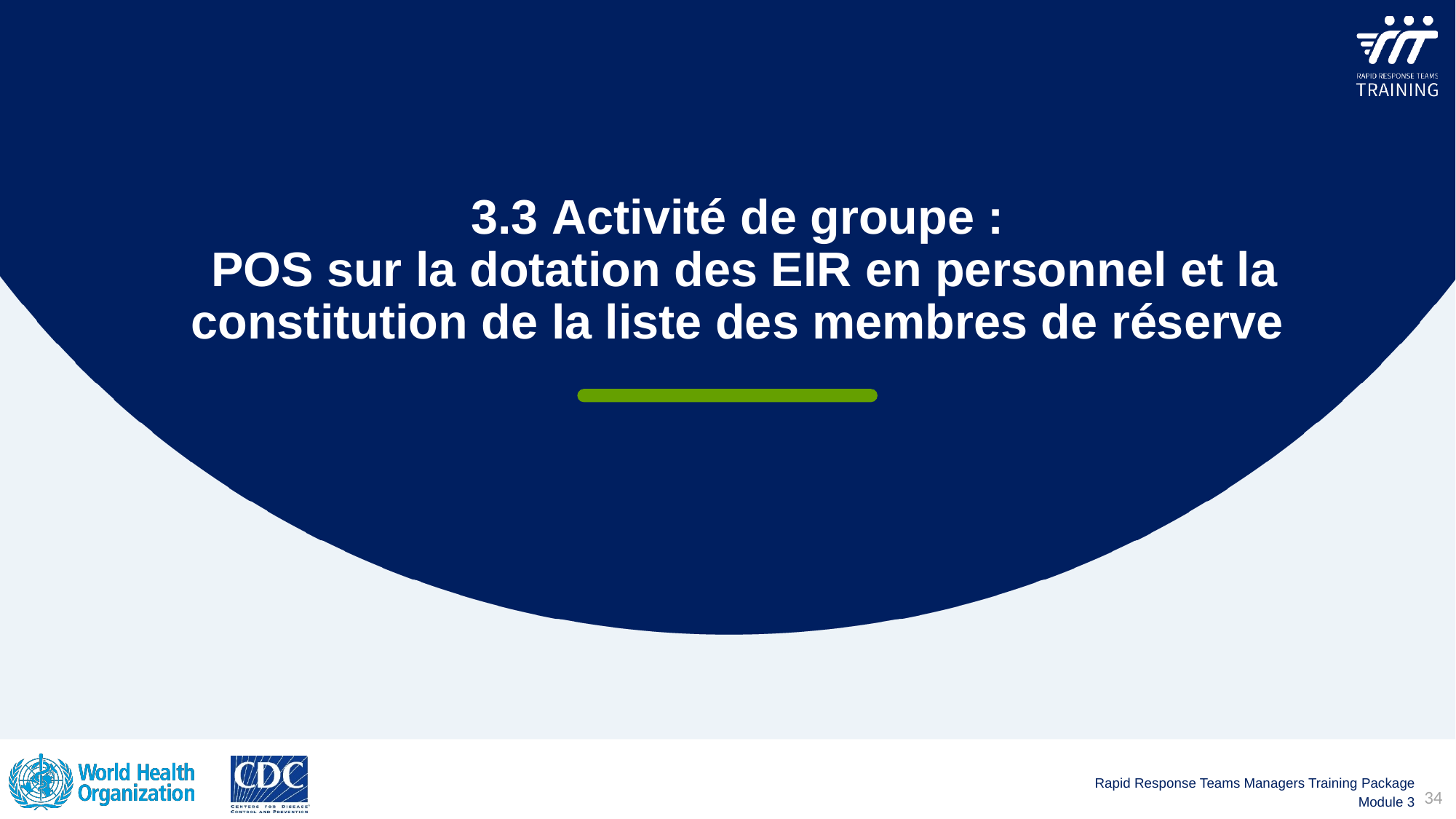

3.3 Activité de groupe :
POS sur la dotation des EIR en personnel et la constitution de la liste des membres de réserve

34